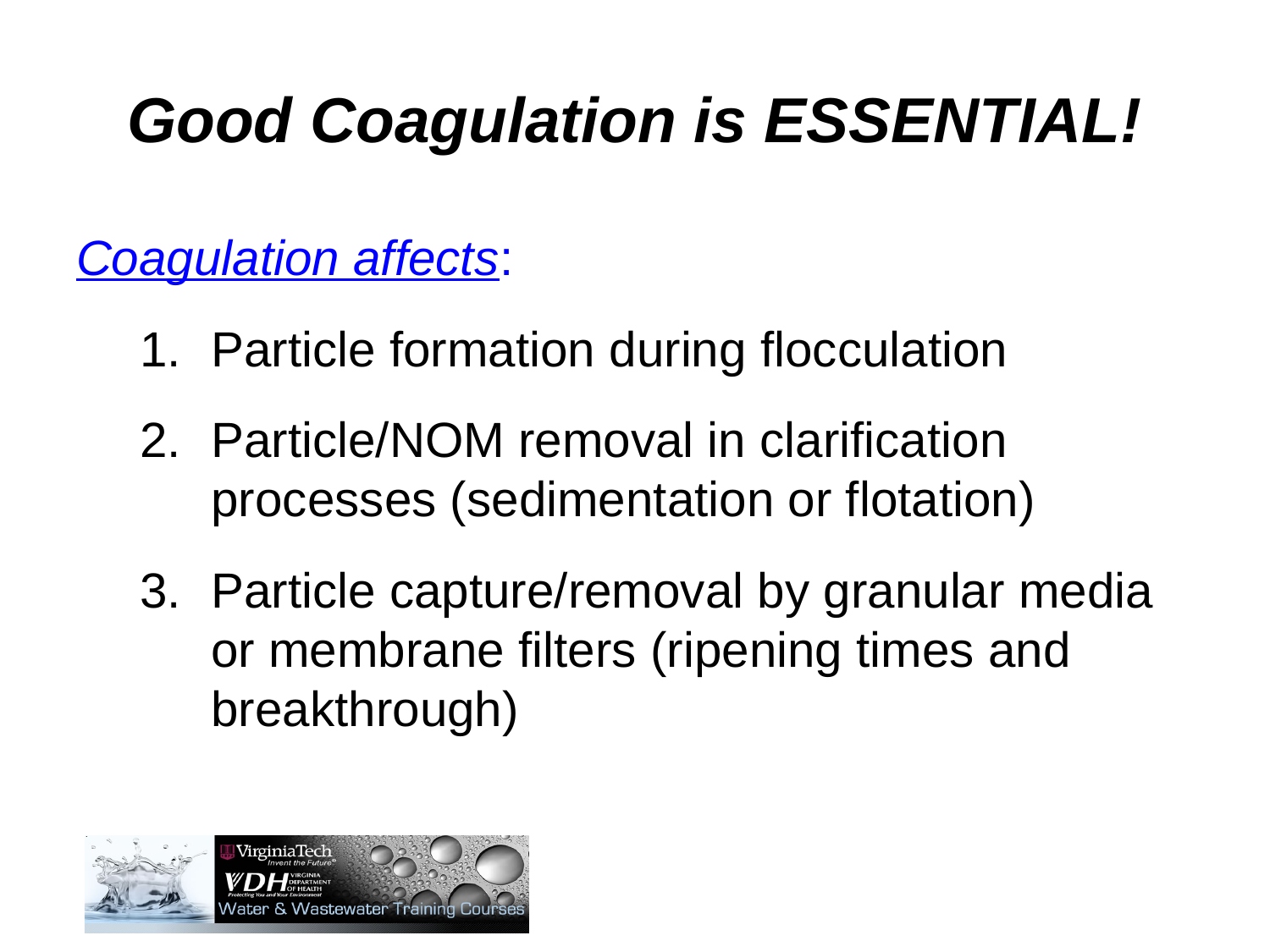

# Good Coagulation is ESSENTIAL!
Coagulation affects:
Particle formation during flocculation
Particle/NOM removal in clarification processes (sedimentation or flotation)
Particle capture/removal by granular media or membrane filters (ripening times and breakthrough)